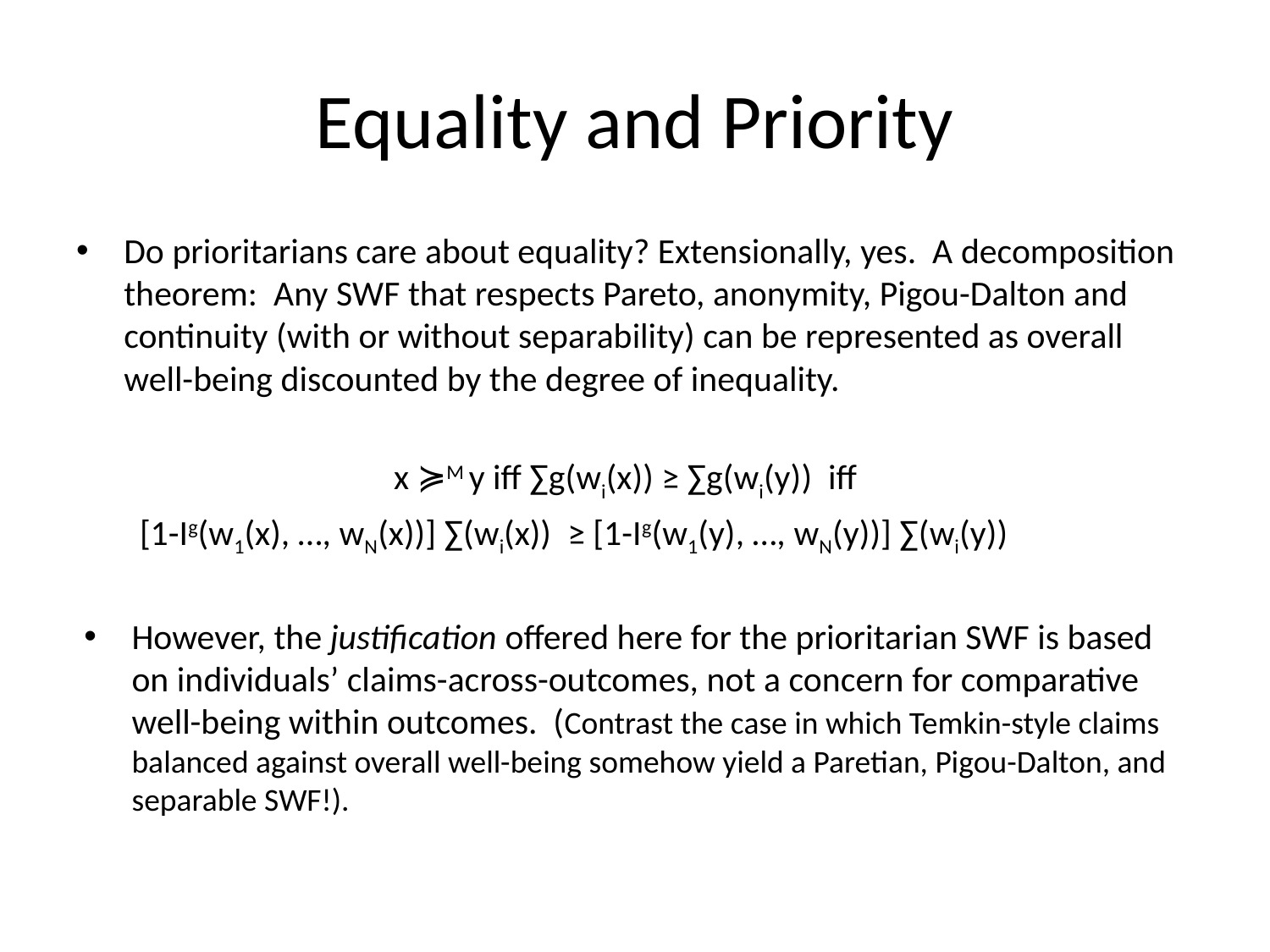

# Equality and Priority
Do prioritarians care about equality? Extensionally, yes.  A decomposition theorem:  Any SWF that respects Pareto, anonymity, Pigou-Dalton and continuity (with or without separability) can be represented as overall well-being discounted by the degree of inequality.

		x ≽M y iff ∑g(wi(x)) ≥ ∑g(wi(y))  iff
[1-Ig(w1(x), …, wN(x))] ∑(wi(x))  ≥ [1-Ig(w1(y), …, wN(y))] ∑(wi(y))

However, the justification offered here for the prioritarian SWF is based on individuals’ claims-across-outcomes, not a concern for comparative well-being within outcomes.  (Contrast the case in which Temkin-style claims balanced against overall well-being somehow yield a Paretian, Pigou-Dalton, and separable SWF!).